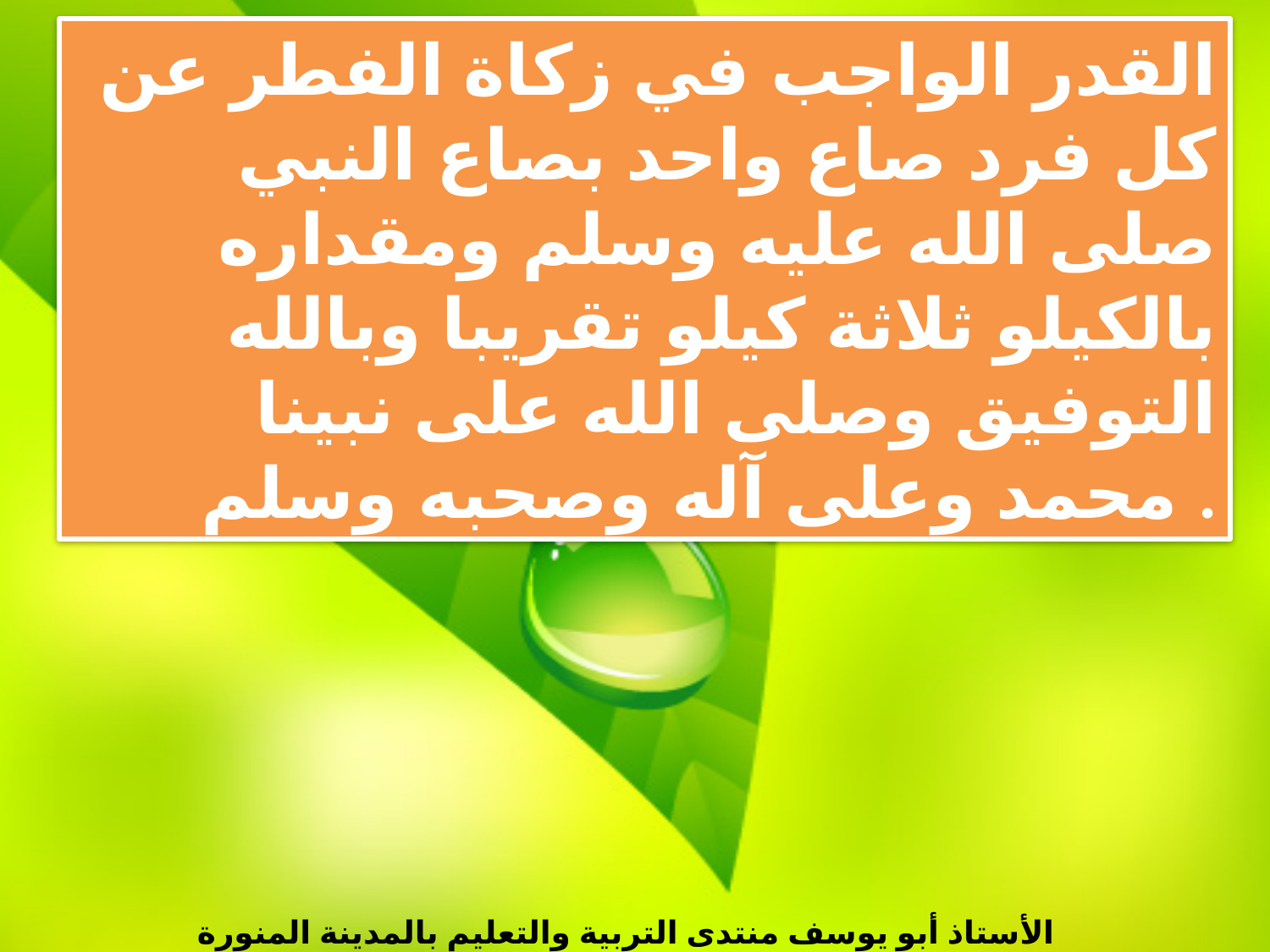

القدر الواجب في زكاة الفطر عن كل فرد صاع واحد بصاع النبي صلى الله عليه وسلم ومقداره بالكيلو ثلاثة كيلو تقريبا وبالله التوفيق وصلى الله على نبينا محمد وعلى آله وصحبه وسلم .
الأستاذ أبو يوسف منتدى التربية والتعليم بالمدينة المنورة